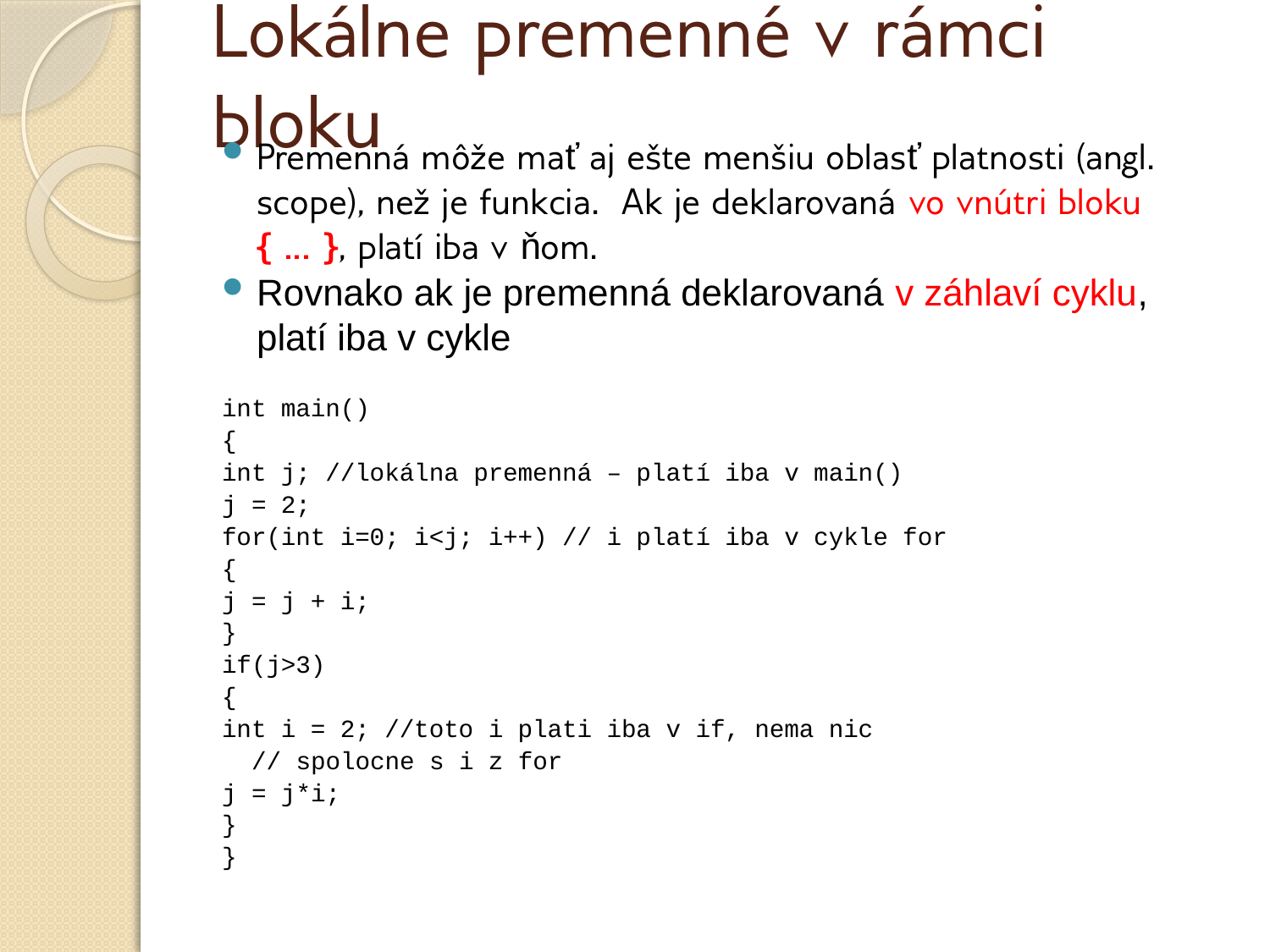

# Lokálne premenné v rámci bloku
Premenná môže mať aj ešte menšiu oblasť platnosti (angl. scope), než je funkcia.  Ak je deklarovaná vo vnútri bloku { ... }, platí iba v ňom.
Rovnako ak je premenná deklarovaná v záhlaví cyklu, platí iba v cykle

int main()
{
	int j; //lokálna premenná – platí iba v main()
	j = 2;
	for(int i=0; i<j; i++) // i platí iba v cykle for
	{
		j = j + i;
	}
	if(j>3)
	{
		int i = 2; //toto i plati iba v if, nema nic
			  // spolocne s i z for
		j = j*i;
	}
}